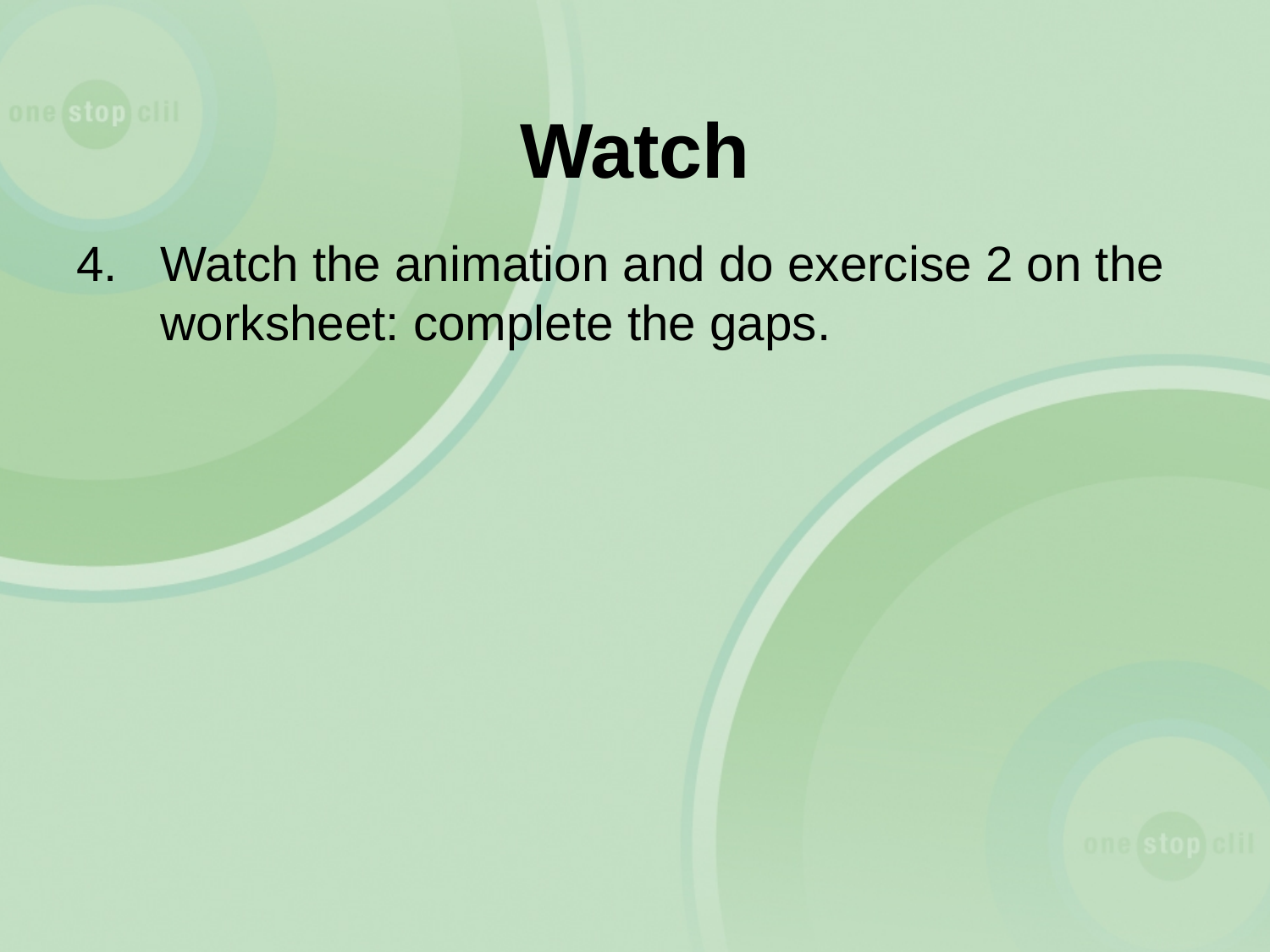

# Watch
4.	Watch the animation and do exercise 2 on the worksheet: complete the gaps.